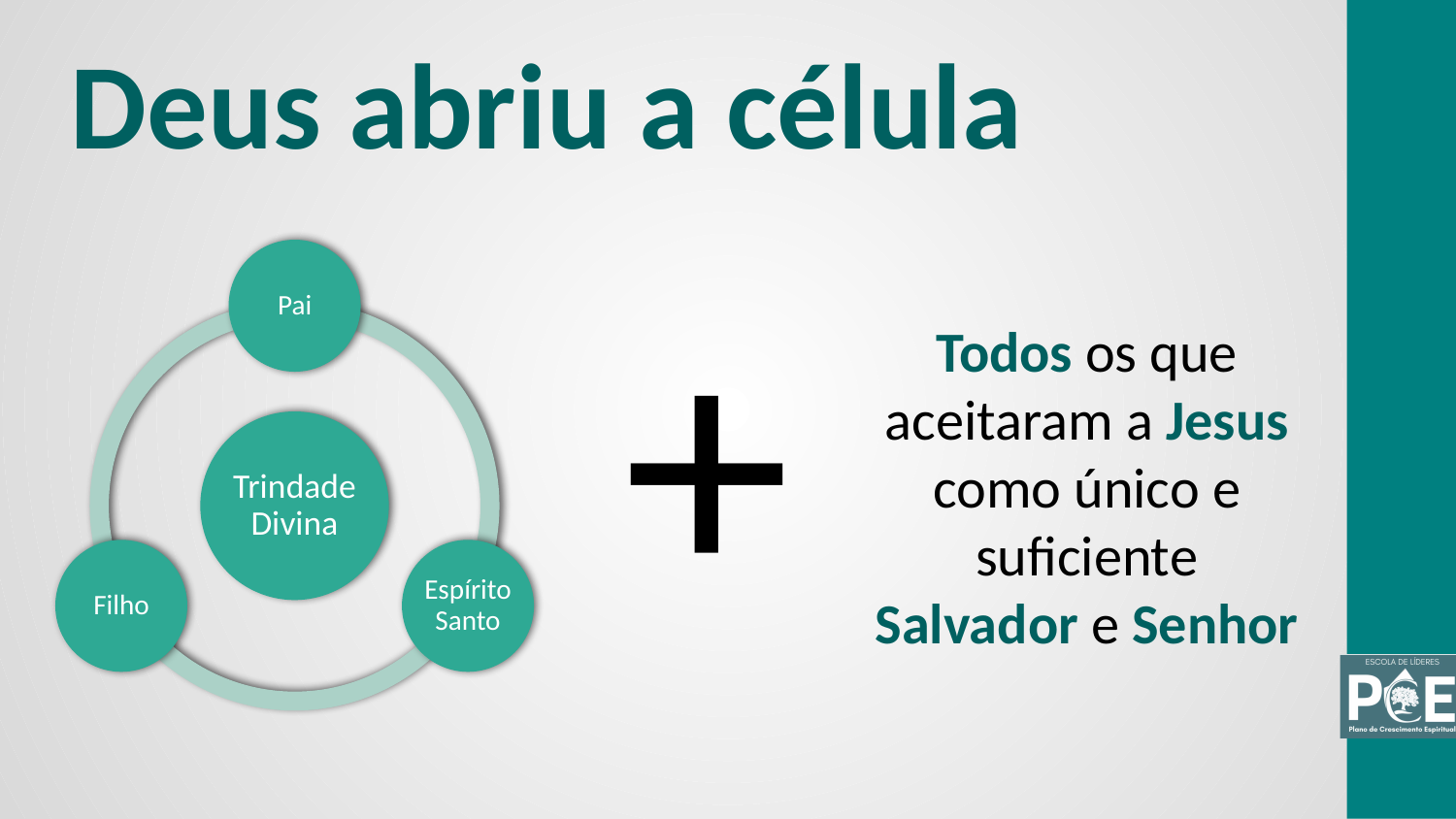

Deus abriu a célula
+

Pai

Trindade Divina

Filho

Espírito Santo

Todos os que aceitaram a Jesus como único e suficiente Salvador e Senhor